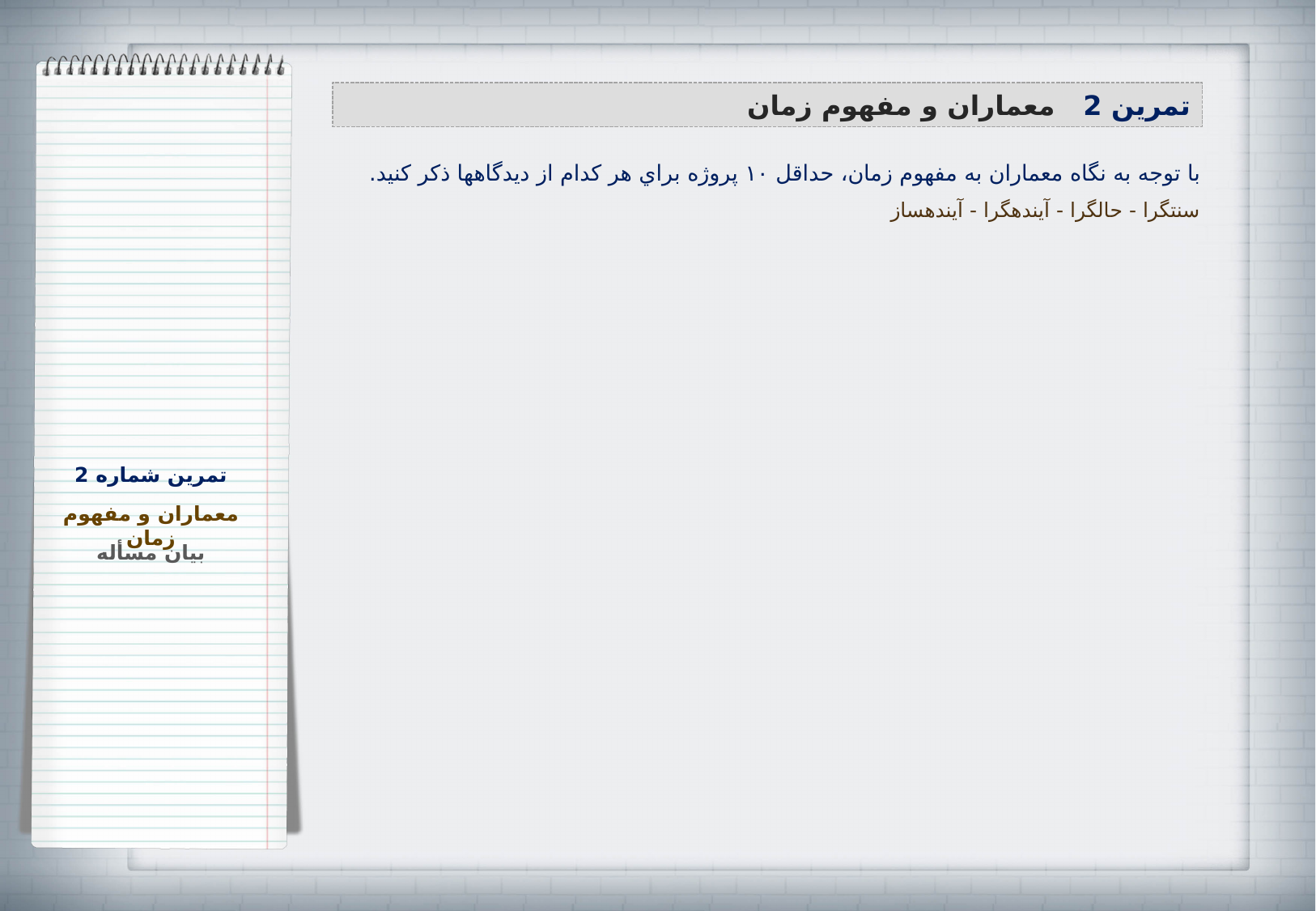

تمرین 2   معماران و مفهوم زمان
با توجه به نگاه معماران به مفهوم زمان، حداقل ١٠ پروژه براي هر كدام از ديدگاه‏ها ذکر کنید.
سنت‏گرا - حال‏گرا - آینده‏گرا - آینده‏ساز
تمرین شماره 2
معماران و مفهوم زمان
بیان مسأله